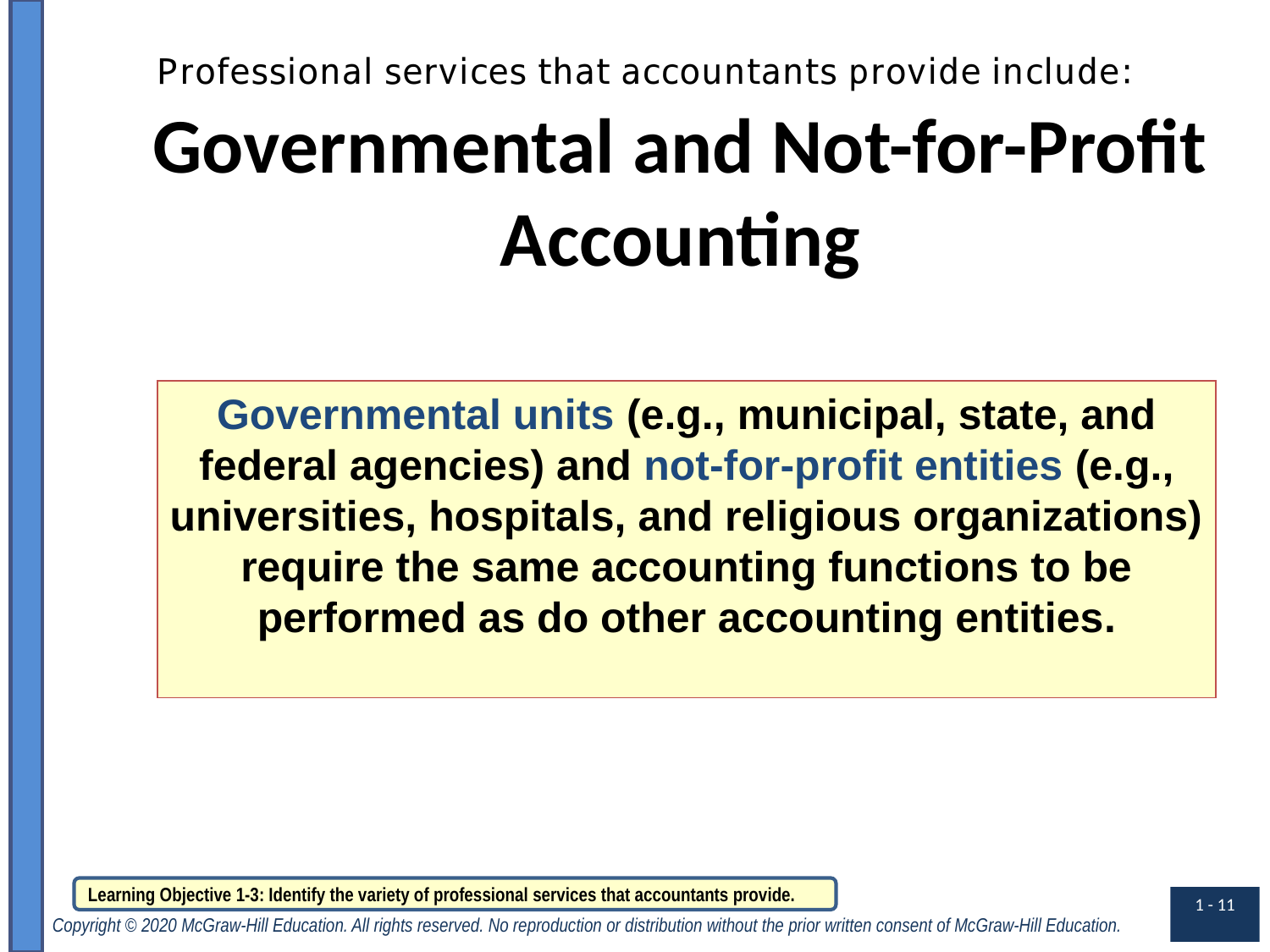

Professional services that accountants provide include:
# Governmental and Not-for-Profit Accounting
Governmental units (e.g., municipal, state, and federal agencies) and not-for-profit entities (e.g., universities, hospitals, and religious organizations) require the same accounting functions to be performed as do other accounting entities.
Learning Objective 1-3: Identify the variety of professional services that accountants provide.